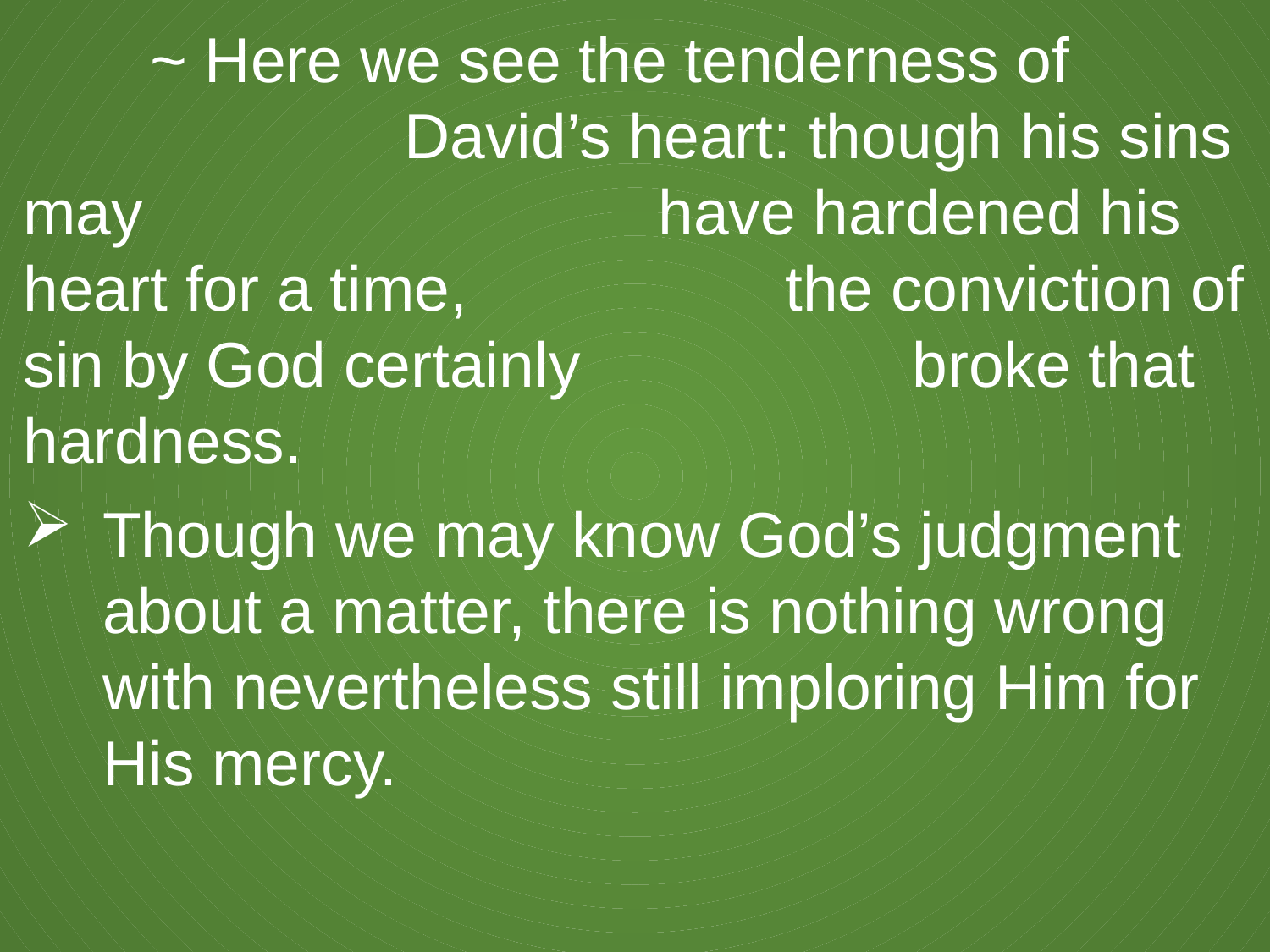

~ Here we see the tenderness of 				David’s heart: though his sins may 				have hardened his heart for a time, 			the conviction of sin by God certainly 			broke that hardness.
Though we may know God’s judgment about a matter, there is nothing wrong with nevertheless still imploring Him for His mercy.